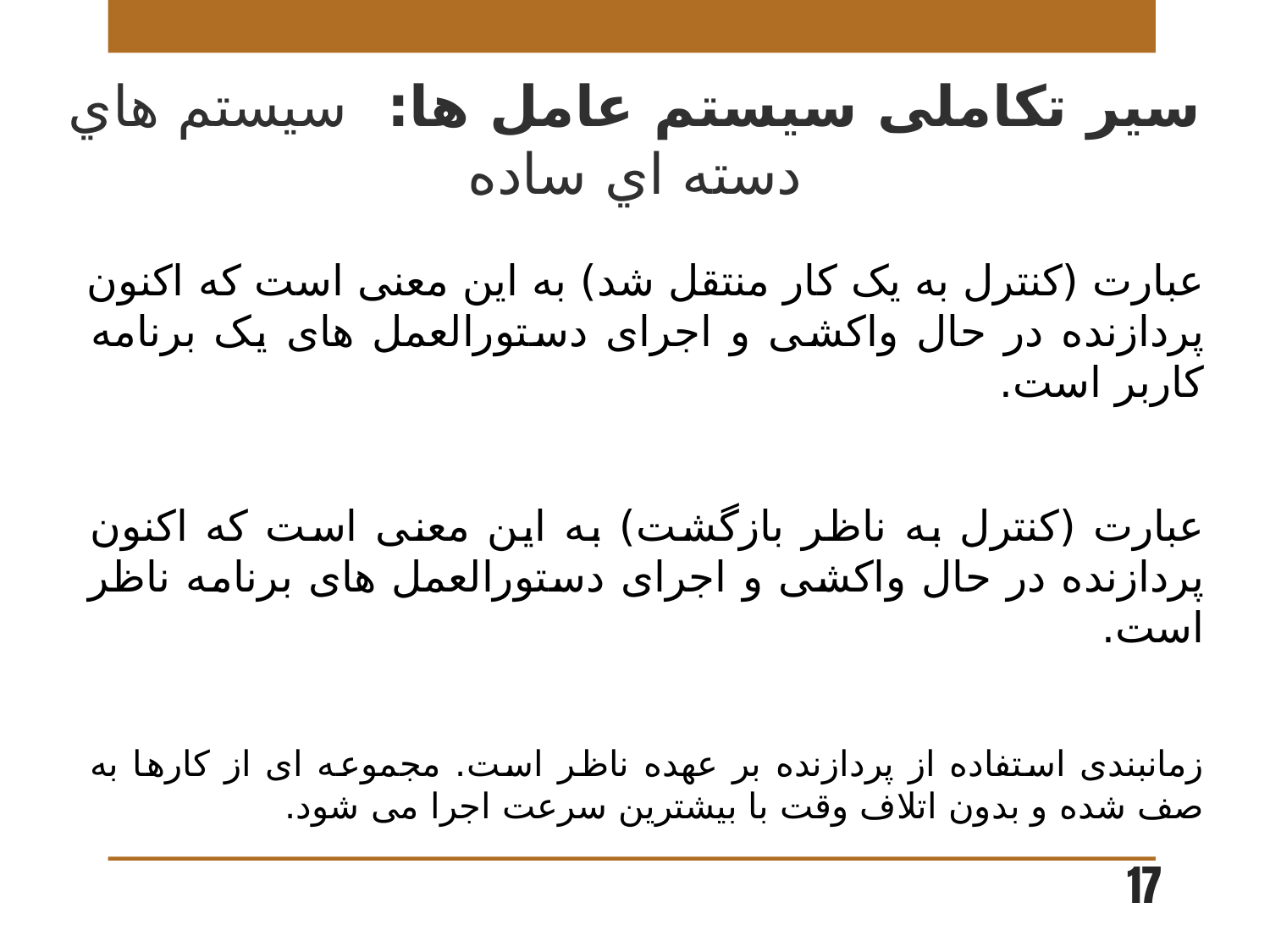

# سیر تکاملی سیستم عامل ها:  سيستم هاي دسته اي ساده
عبارت (کنترل به یک کار منتقل شد) به این معنی است که اکنون پردازنده در حال واکشی و اجرای دستورالعمل های یک برنامه کاربر است.

عبارت (کنترل به ناظر بازگشت) به این معنی است که اکنون پردازنده در حال واکشی و اجرای دستورالعمل های برنامه ناظر است.

زمانبندی استفاده از پردازنده بر عهده ناظر است. مجموعه ای از کارها به صف شده و بدون اتلاف وقت با بیشترین سرعت اجرا می شود.
17